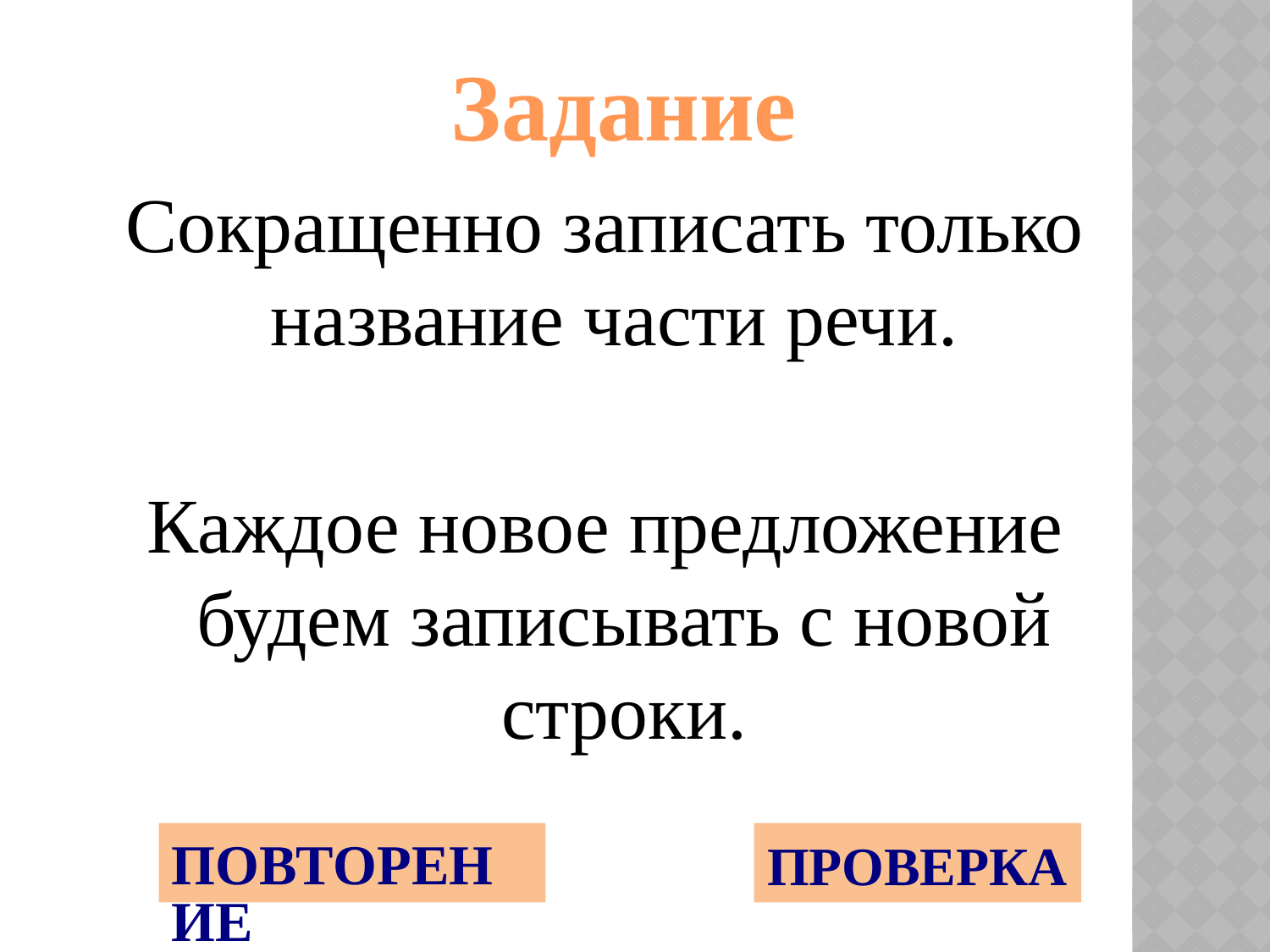

Задание
#
Сокращенно записать только название части речи.

Каждое новое предложение будем записывать с новой строки.
Повторение
Проверка